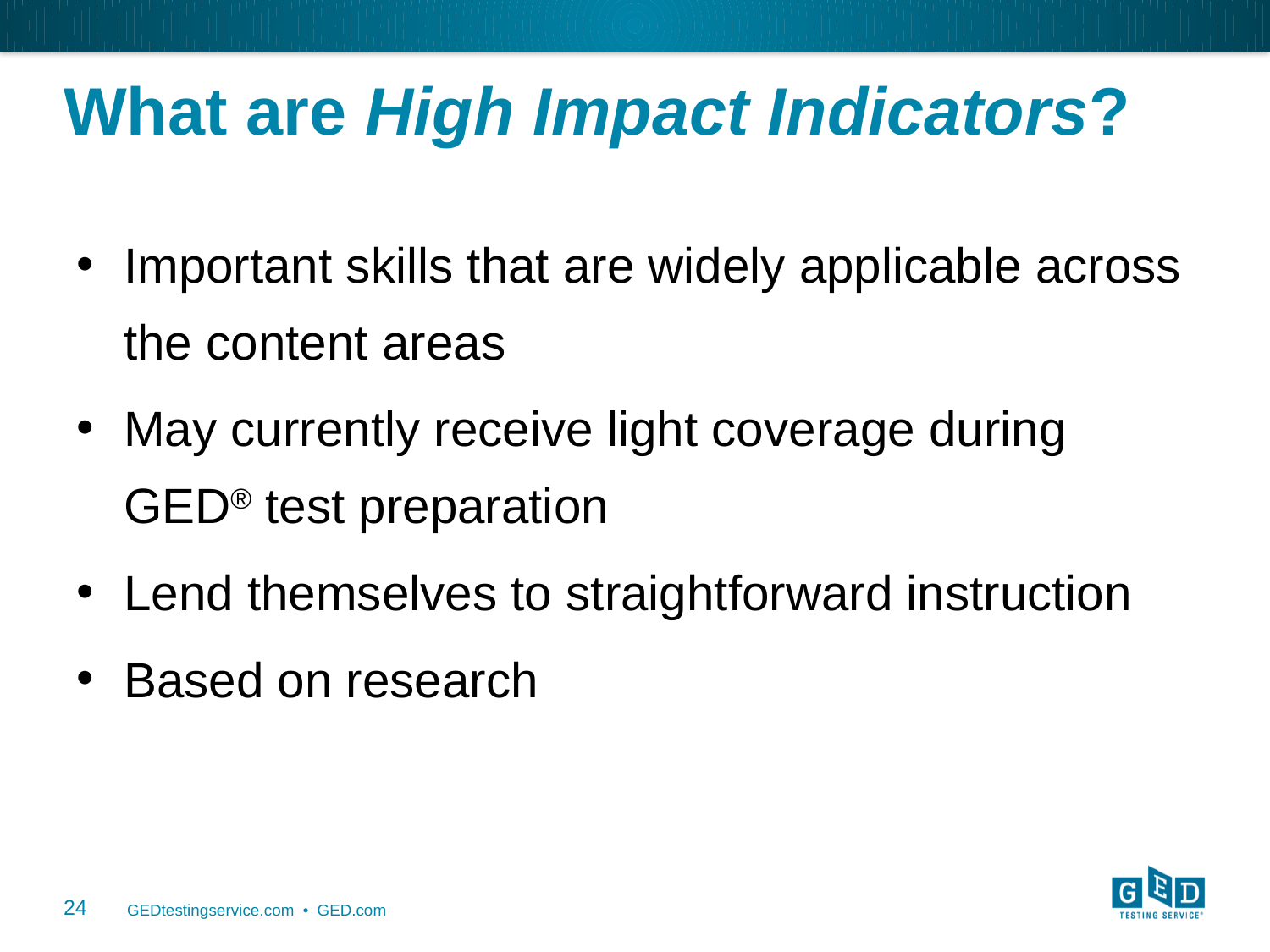

# What are High Impact Indicators?
Important skills that are widely applicable across the content areas
May currently receive light coverage during GED® test preparation
Lend themselves to straightforward instruction
Based on research
24